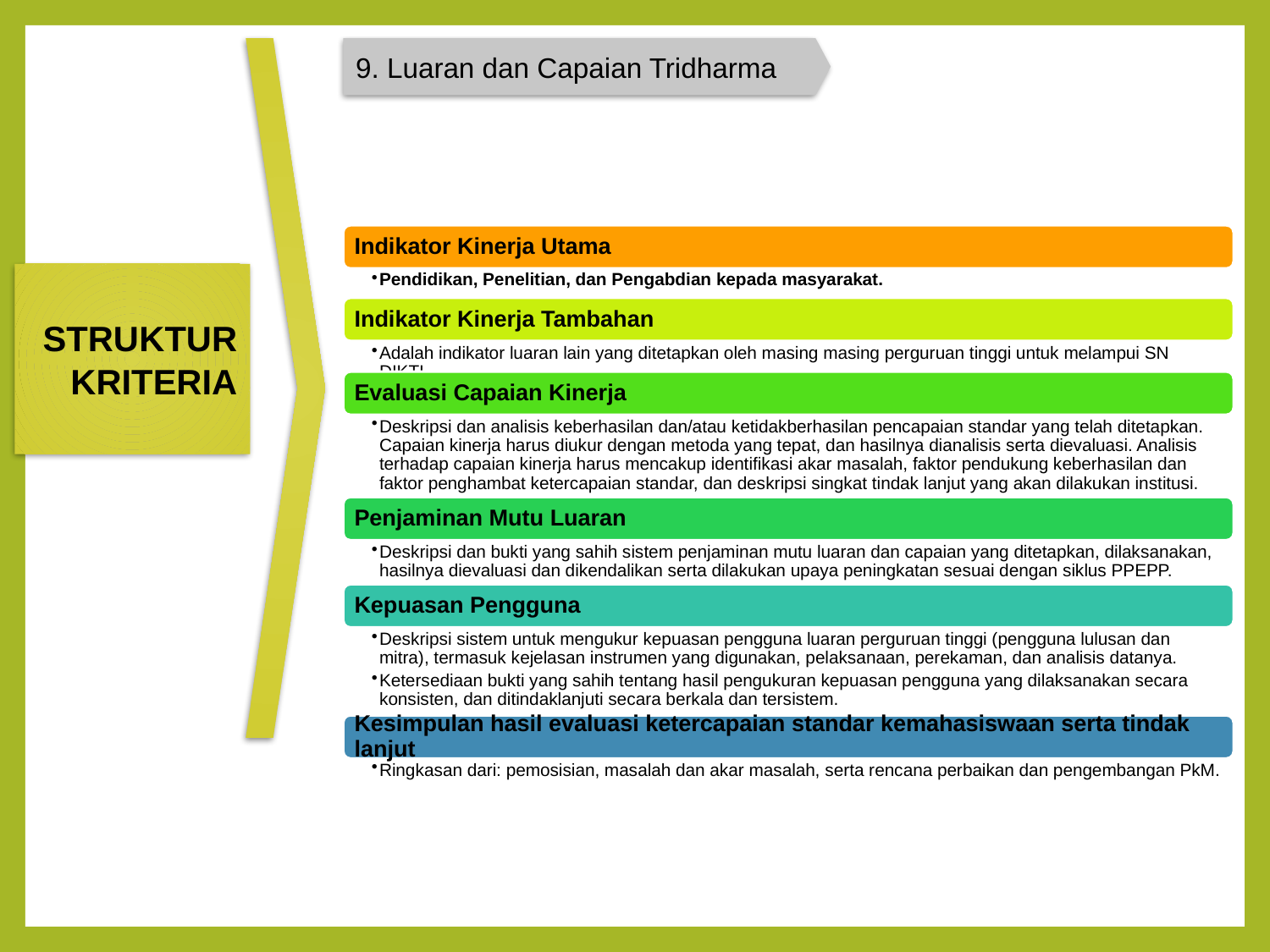

9. Luaran dan Capaian Tridharma
Indikator Kinerja Utama
Pendidikan, Penelitian, dan Pengabdian kepada masyarakat.
Indikator Kinerja Tambahan
Adalah indikator luaran lain yang ditetapkan oleh masing masing perguruan tinggi untuk melampui SN DIKTI.
Evaluasi Capaian Kinerja
Deskripsi dan analisis keberhasilan dan/atau ketidakberhasilan pencapaian standar yang telah ditetapkan. Capaian kinerja harus diukur dengan metoda yang tepat, dan hasilnya dianalisis serta dievaluasi. Analisis terhadap capaian kinerja harus mencakup identifikasi akar masalah, faktor pendukung keberhasilan dan faktor penghambat ketercapaian standar, dan deskripsi singkat tindak lanjut yang akan dilakukan institusi.
Penjaminan Mutu Luaran
Deskripsi dan bukti yang sahih sistem penjaminan mutu luaran dan capaian yang ditetapkan, dilaksanakan, hasilnya dievaluasi dan dikendalikan serta dilakukan upaya peningkatan sesuai dengan siklus PPEPP.
Kepuasan Pengguna
Deskripsi sistem untuk mengukur kepuasan pengguna luaran perguruan tinggi (pengguna lulusan dan mitra), termasuk kejelasan instrumen yang digunakan, pelaksanaan, perekaman, dan analisis datanya.
Ketersediaan bukti yang sahih tentang hasil pengukuran kepuasan pengguna yang dilaksanakan secara konsisten, dan ditindaklanjuti secara berkala dan tersistem.
Kesimpulan hasil evaluasi ketercapaian standar kemahasiswaan serta tindak lanjut
Ringkasan dari: pemosisian, masalah dan akar masalah, serta rencana perbaikan dan pengembangan PkM.
STRUKTUR KRITERIA